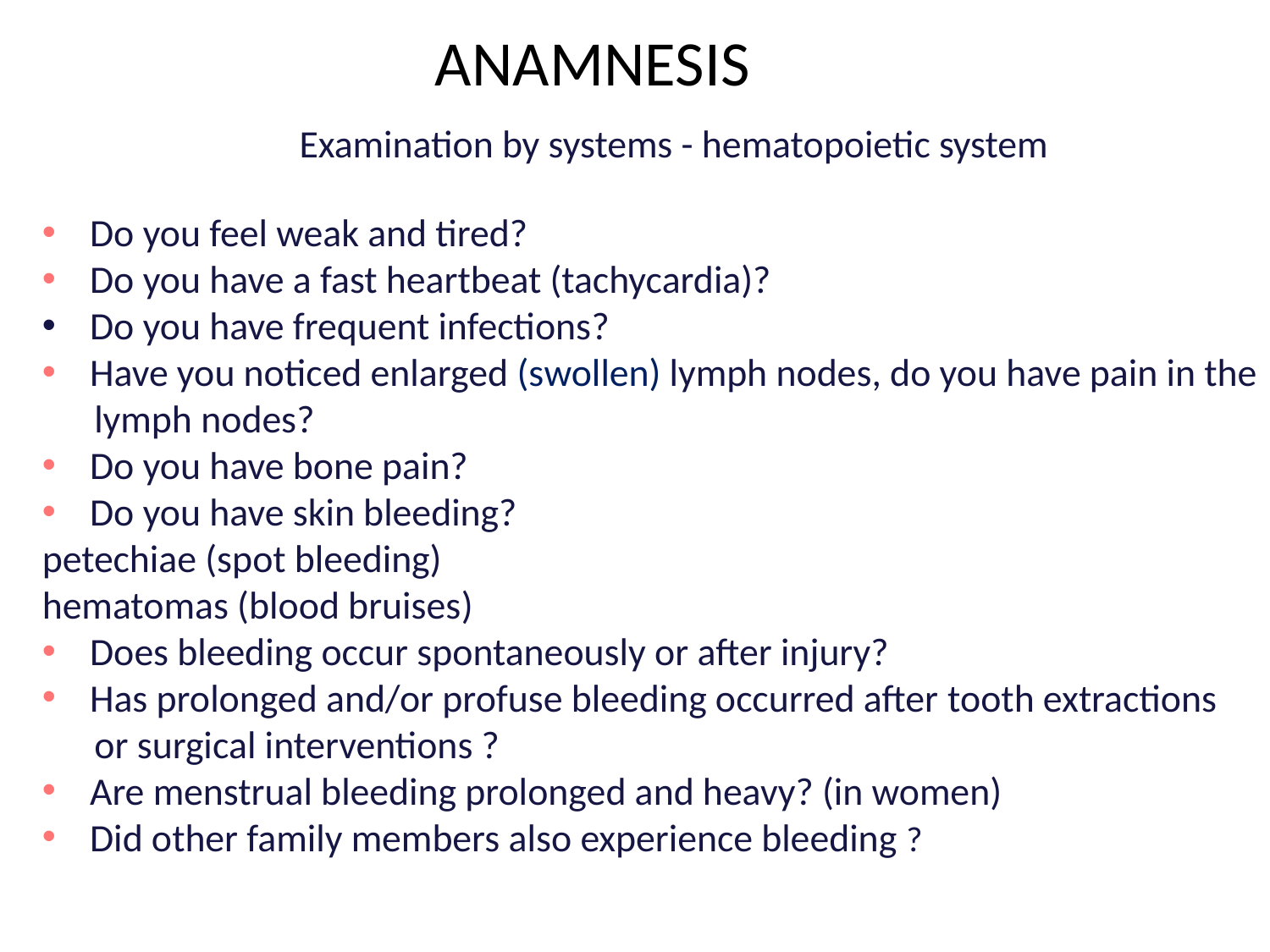

ANAMNESIS

     Examination by systems - hematopoietic system

Do you feel weak and tired?
Do you have a fast heartbeat (tachycardia)?
Do you have frequent infections?
Have you noticed enlarged (swollen) lymph nodes, do you have pain in the
      lymph nodes?
Do you have bone pain?
Do you have skin bleeding?
petechiae (spot bleeding)
hematomas (blood bruises)
Does bleeding occur spontaneously or after injury?
Has prolonged and/or profuse bleeding occurred after tooth extractions
      or surgical interventions ?
Are menstrual bleeding prolonged and heavy? (in women)
Did other family members also experience bleeding ?